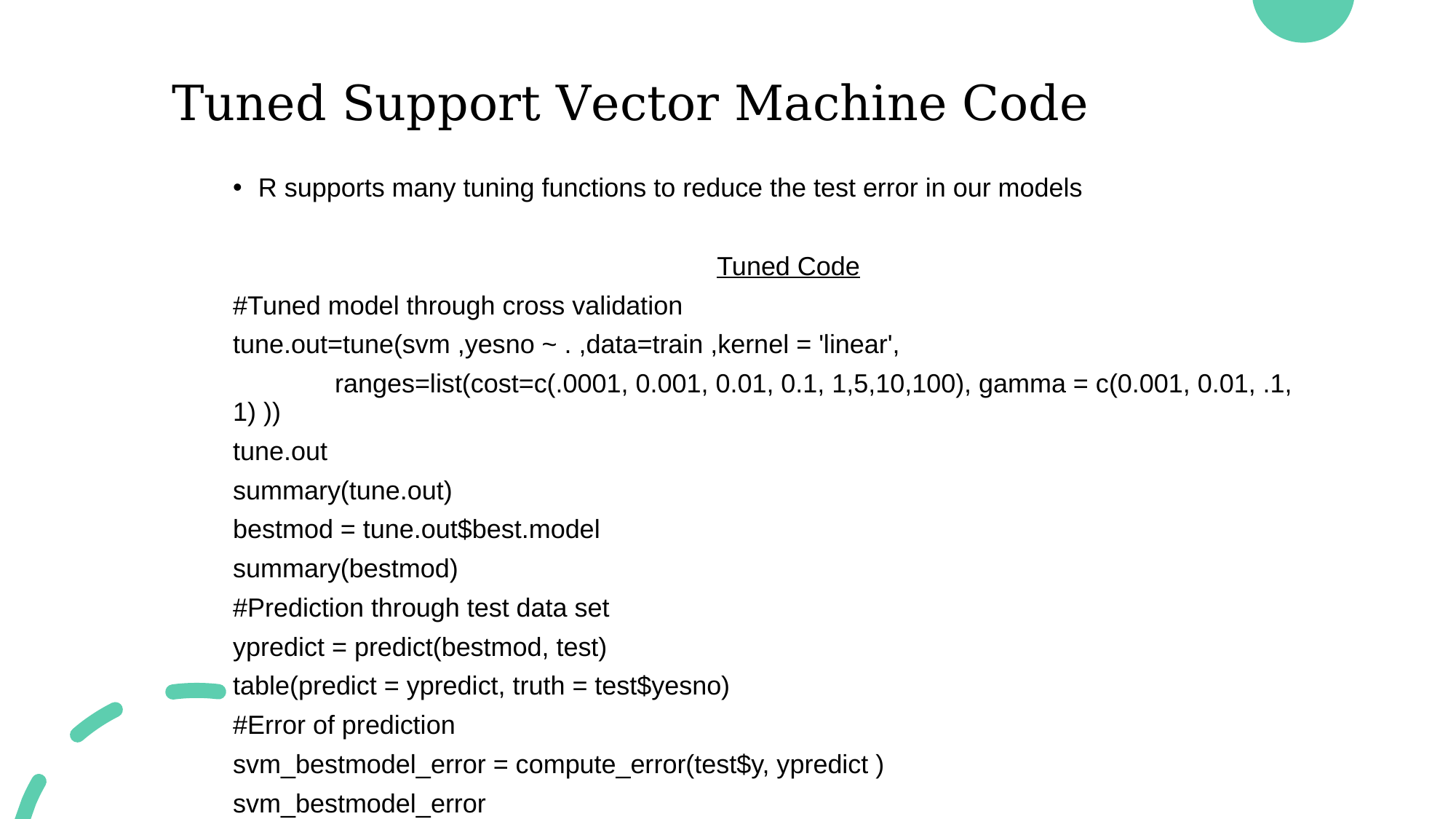

# Tuned Support Vector Machine Code
R supports many tuning functions to reduce the test error in our models

Tuned Code
#Tuned model through cross validation
tune.out=tune(svm ,yesno ~ . ,data=train ,kernel = 'linear',
              ranges=list(cost=c(.0001, 0.001, 0.01, 0.1, 1,5,10,100), gamma = c(0.001, 0.01, .1, 1) ))
tune.out
summary(tune.out)
bestmod = tune.out$best.model
summary(bestmod)
#Prediction through test data set
ypredict = predict(bestmod, test)
table(predict = ypredict, truth = test$yesno)
#Error of prediction
svm_bestmodel_error = compute_error(test$y, ypredict )
svm_bestmodel_error